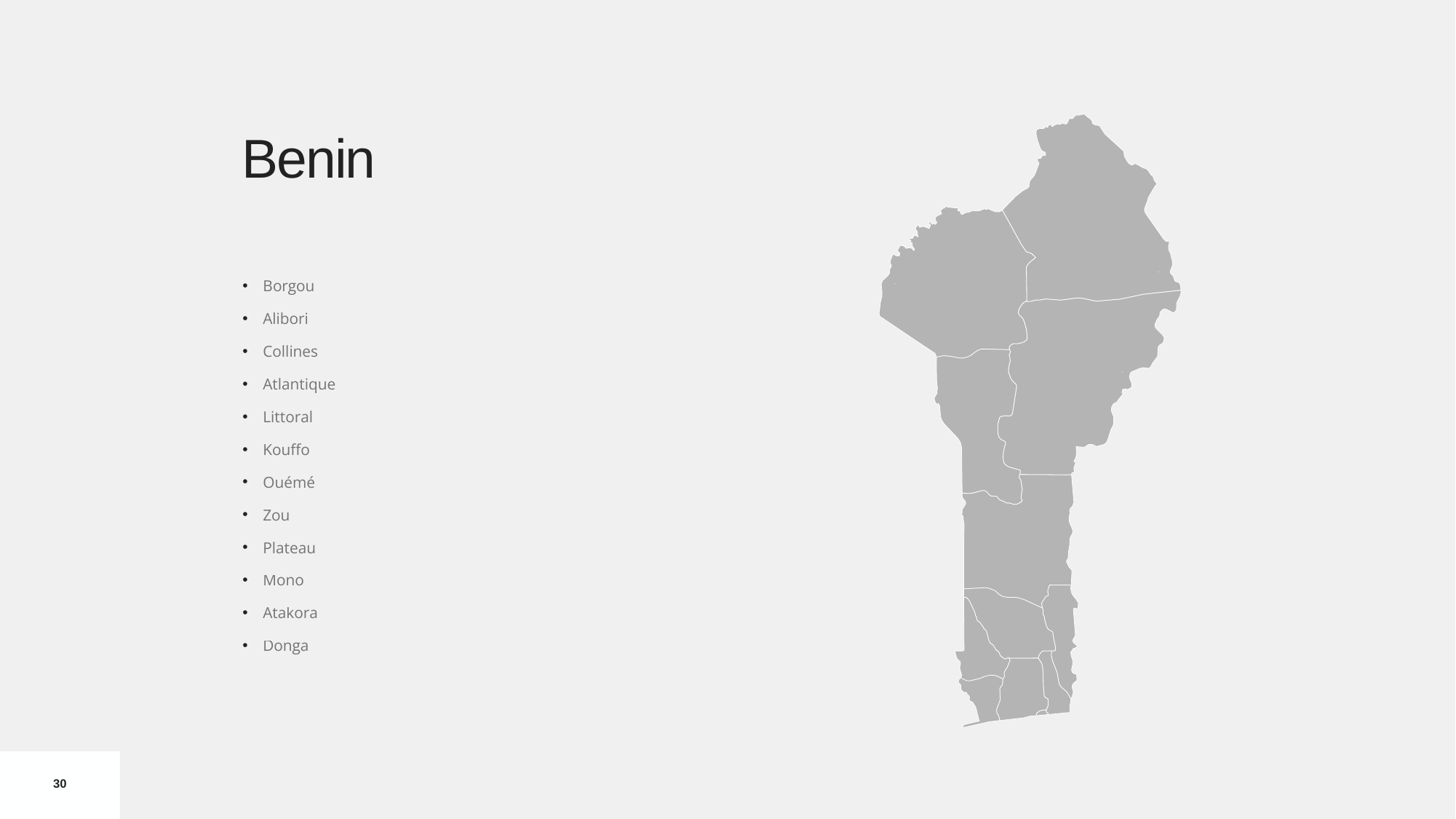

# Benin

Borgou
Alibori
Collines
Atlantique
Littoral
Kouffo
Ouémé
Zou
Plateau
Mono
Atakora
Donga